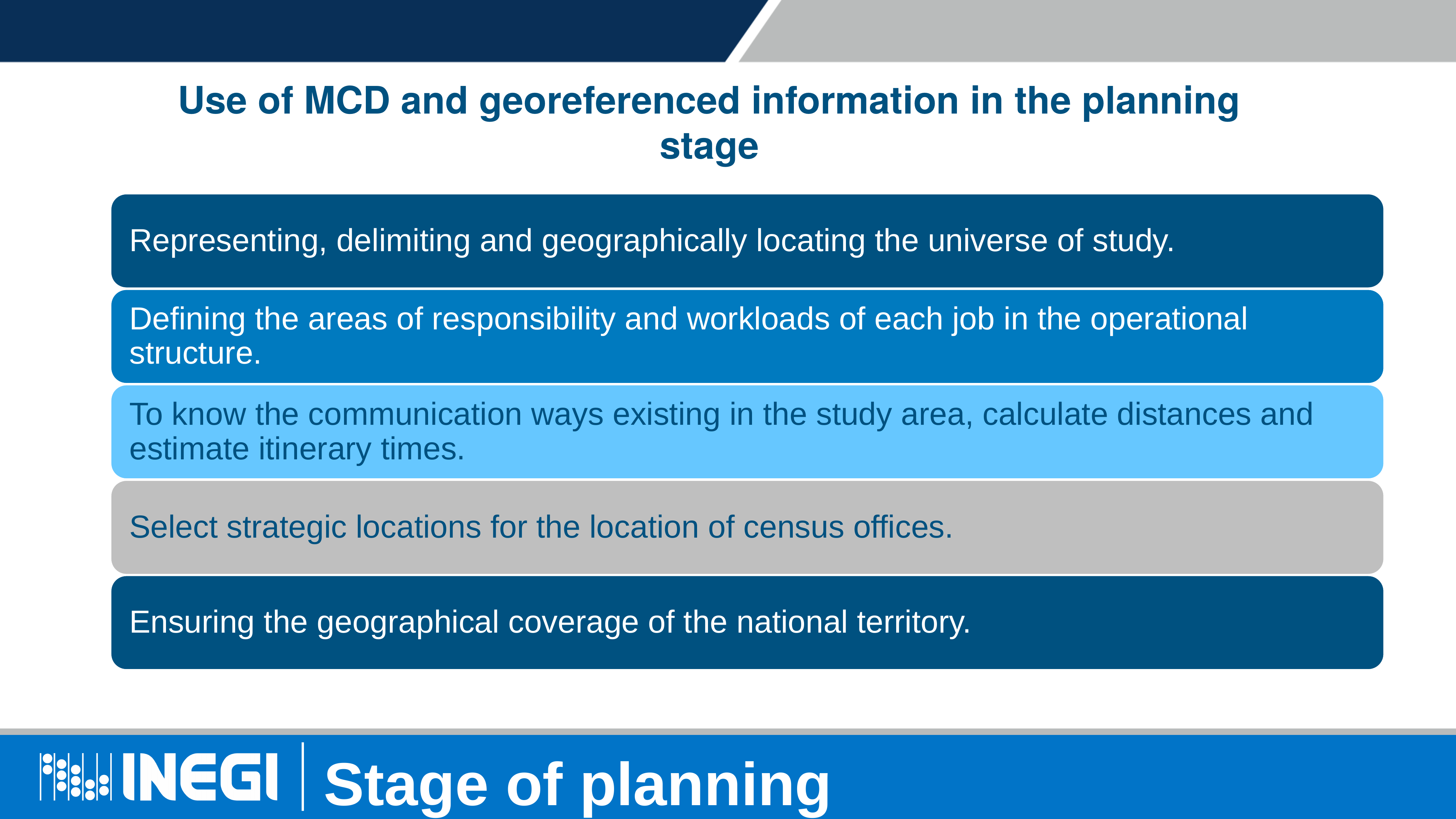

Use of MCD and georeferenced information in the planning stage
Representing, delimiting and geographically locating the universe of study.
Defining the areas of responsibility and workloads of each job in the operational structure.
To know the communication ways existing in the study area, calculate distances and estimate itinerary times.
Select strategic locations for the location of census offices.
Ensuring the geographical coverage of the national territory.
# Stage of planning